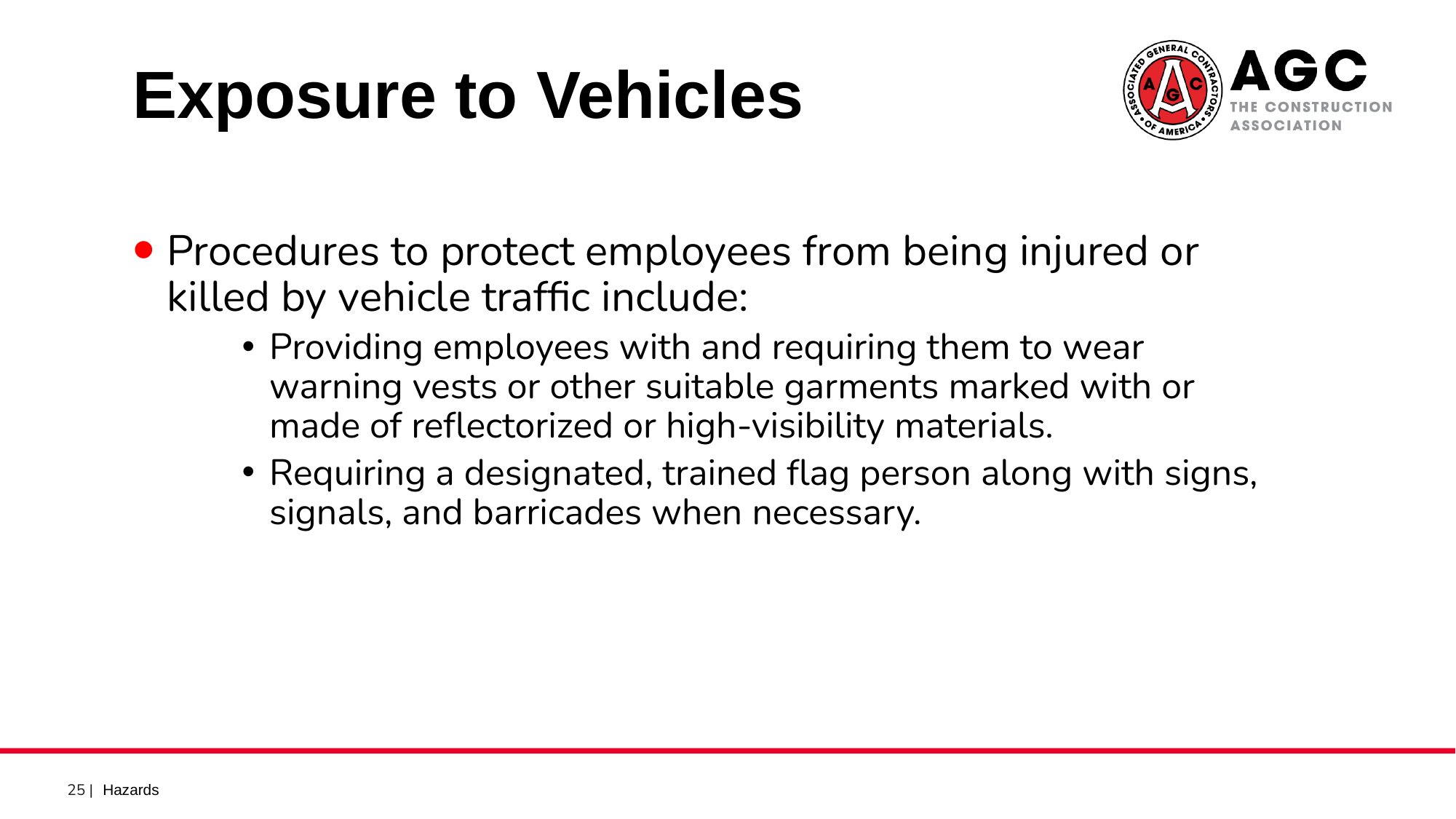

Exposure to Vehicles
Procedures to protect employees from being injured or killed by vehicle traffic include:
Providing employees with and requiring them to wear warning vests or other suitable garments marked with or made of reflectorized or high-visibility materials.
Requiring a designated, trained flag person along with signs, signals, and barricades when necessary.

Hazards